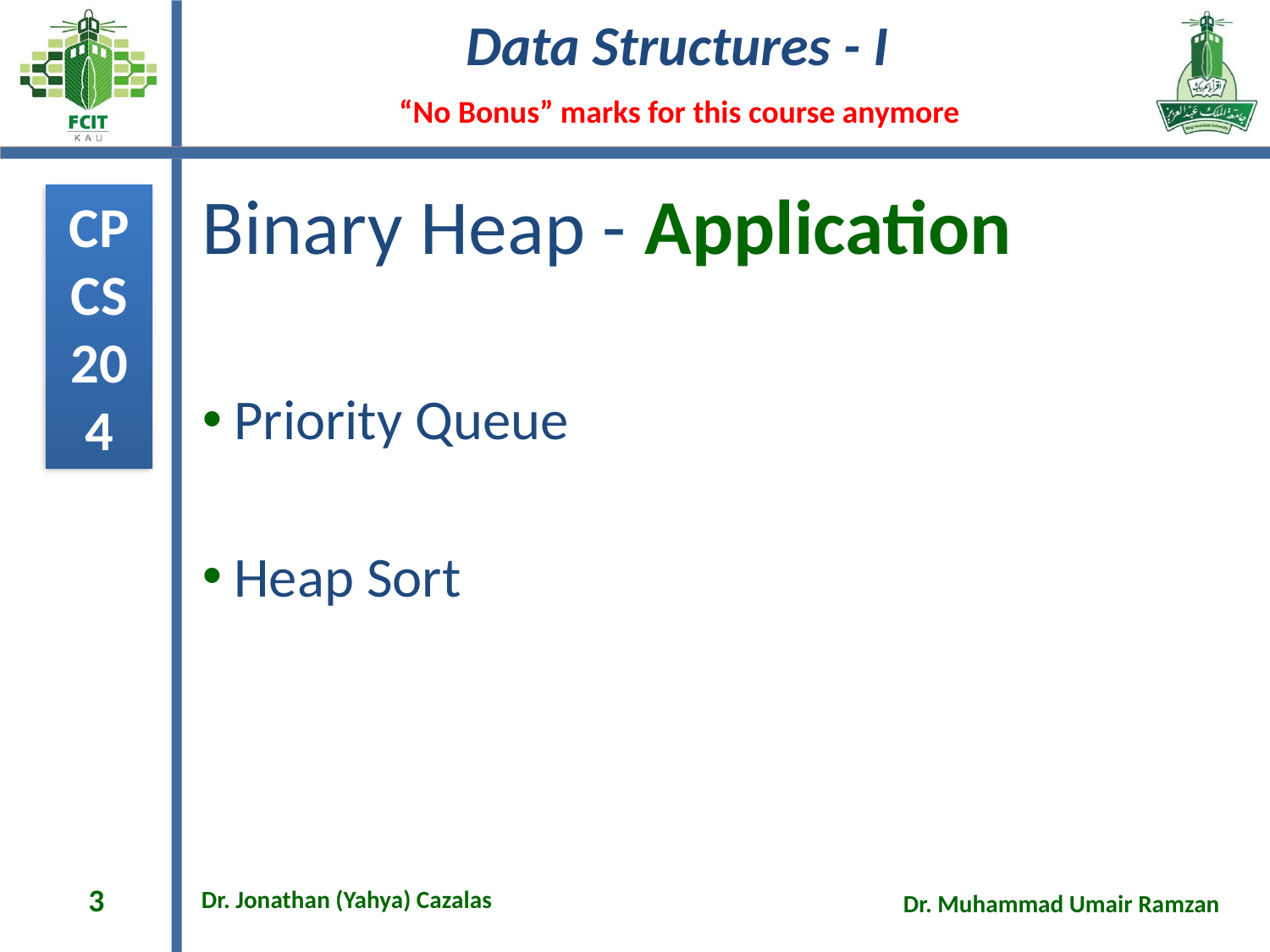

# Binary Heap - Application

Priority Queue

Heap Sort
3